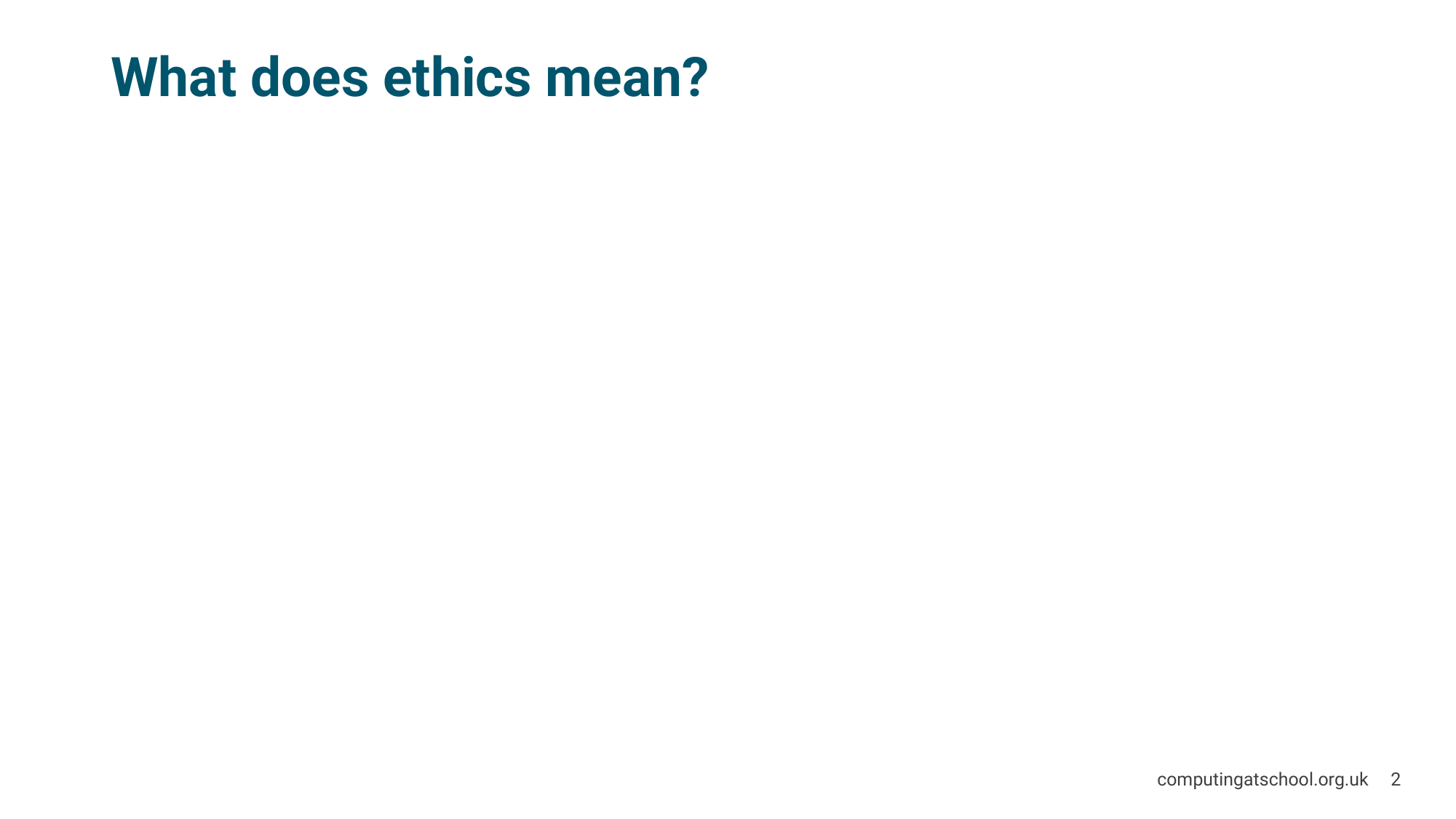

# What does ethics mean?

computingatschool.org.uk
2